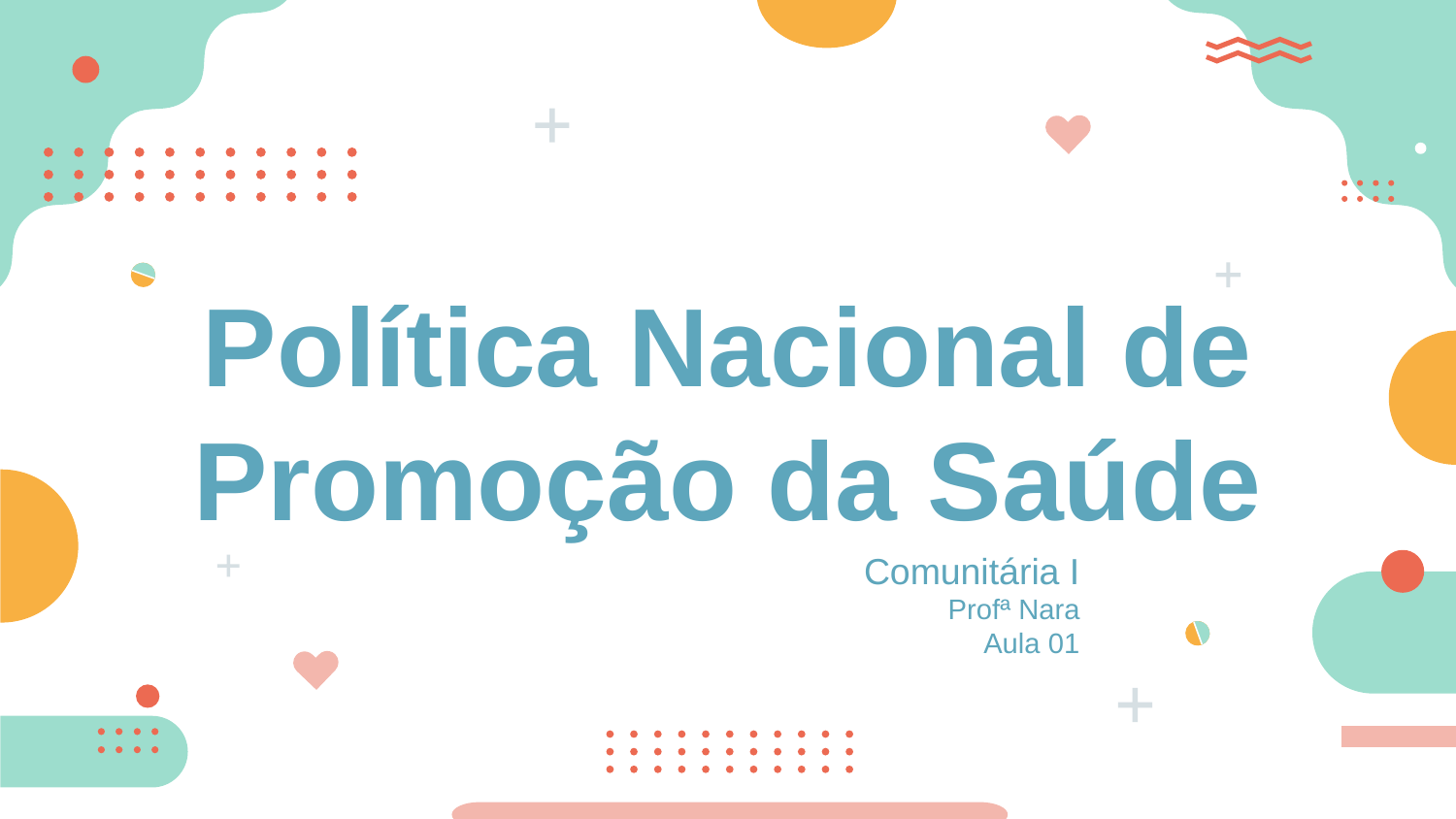

# Política Nacional de Promoção da Saúde
Comunitária I
Profª Nara
Aula 01